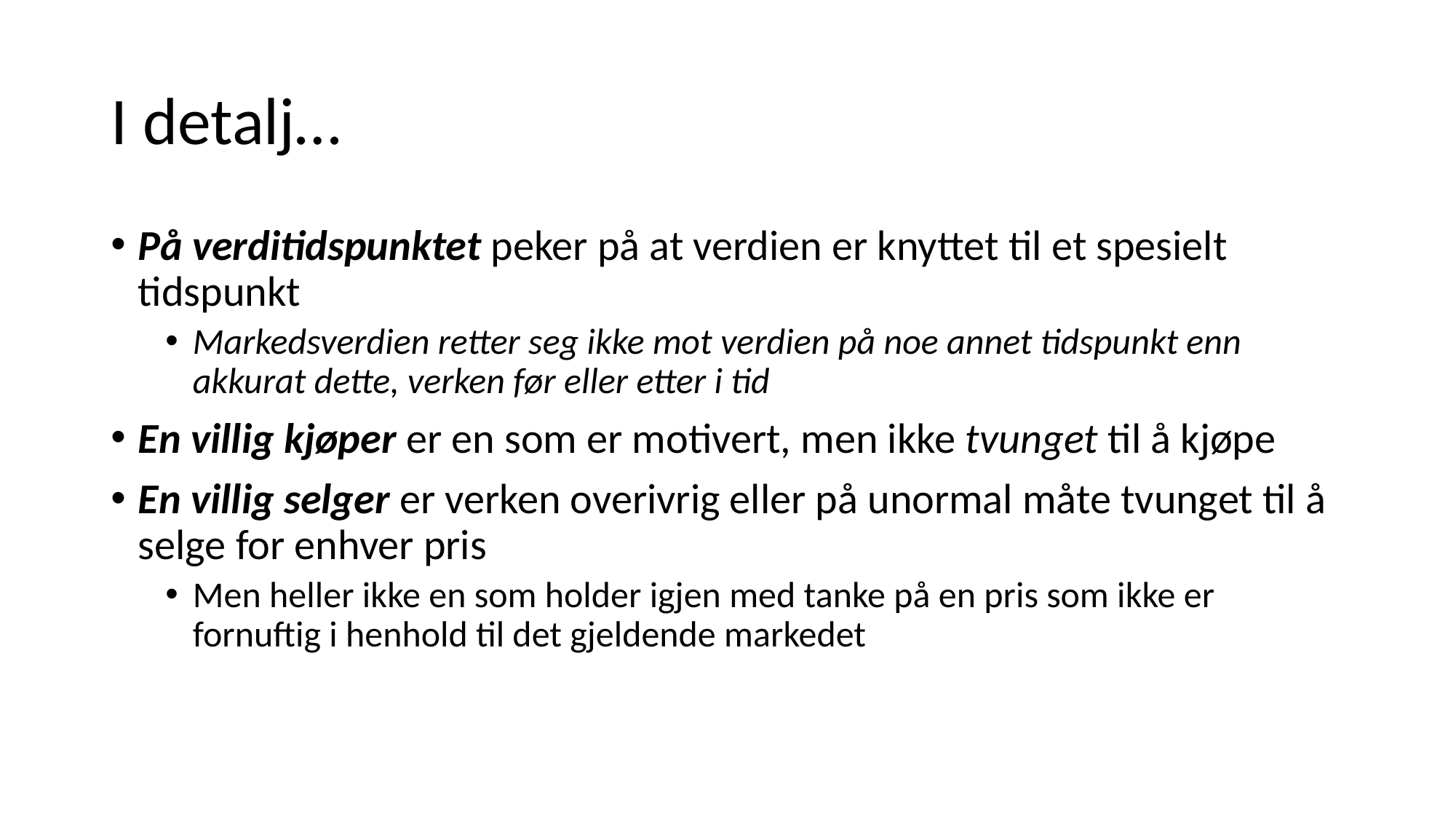

# I detalj…
På verditidspunktet peker på at verdien er knyttet til et spesielt tidspunkt
Markedsverdien retter seg ikke mot verdien på noe annet tidspunkt enn akkurat dette, verken før eller etter i tid
En villig kjøper er en som er motivert, men ikke tvunget til å kjøpe
En villig selger er verken overivrig eller på unormal måte tvunget til å selge for enhver pris
Men heller ikke en som holder igjen med tanke på en pris som ikke er fornuftig i henhold til det gjeldende markedet